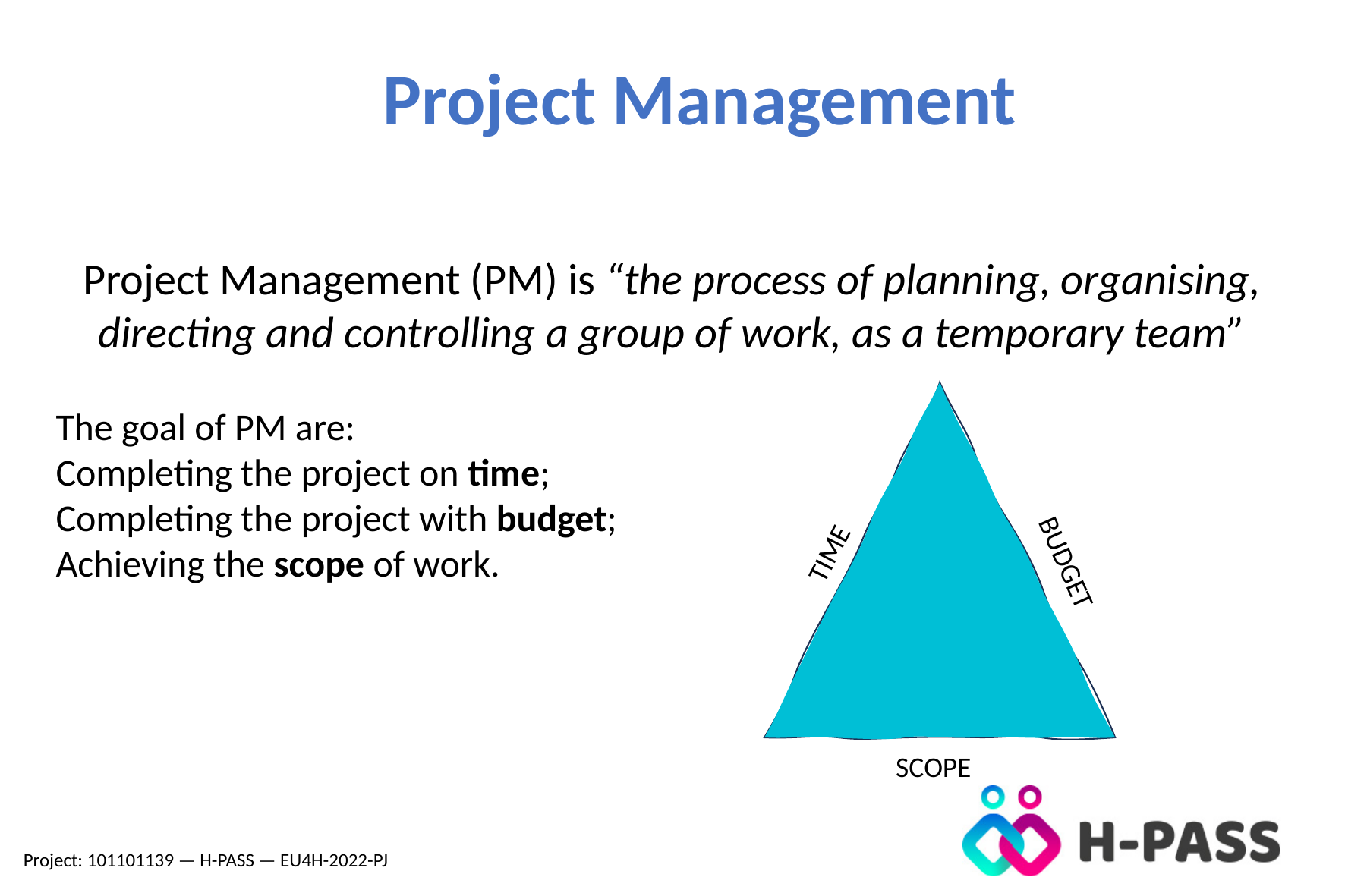

Project Management
Project Management (PM) is “the process of planning, organising, directing and controlling a group of work, as a temporary team”

The goal of PM are:
Completing the project on time;
Completing the project with budget;
Achieving the scope of work.

TIME
BUDGET
SCOPE
Project: 101101139 — H-PASS — EU4H-2022-PJ